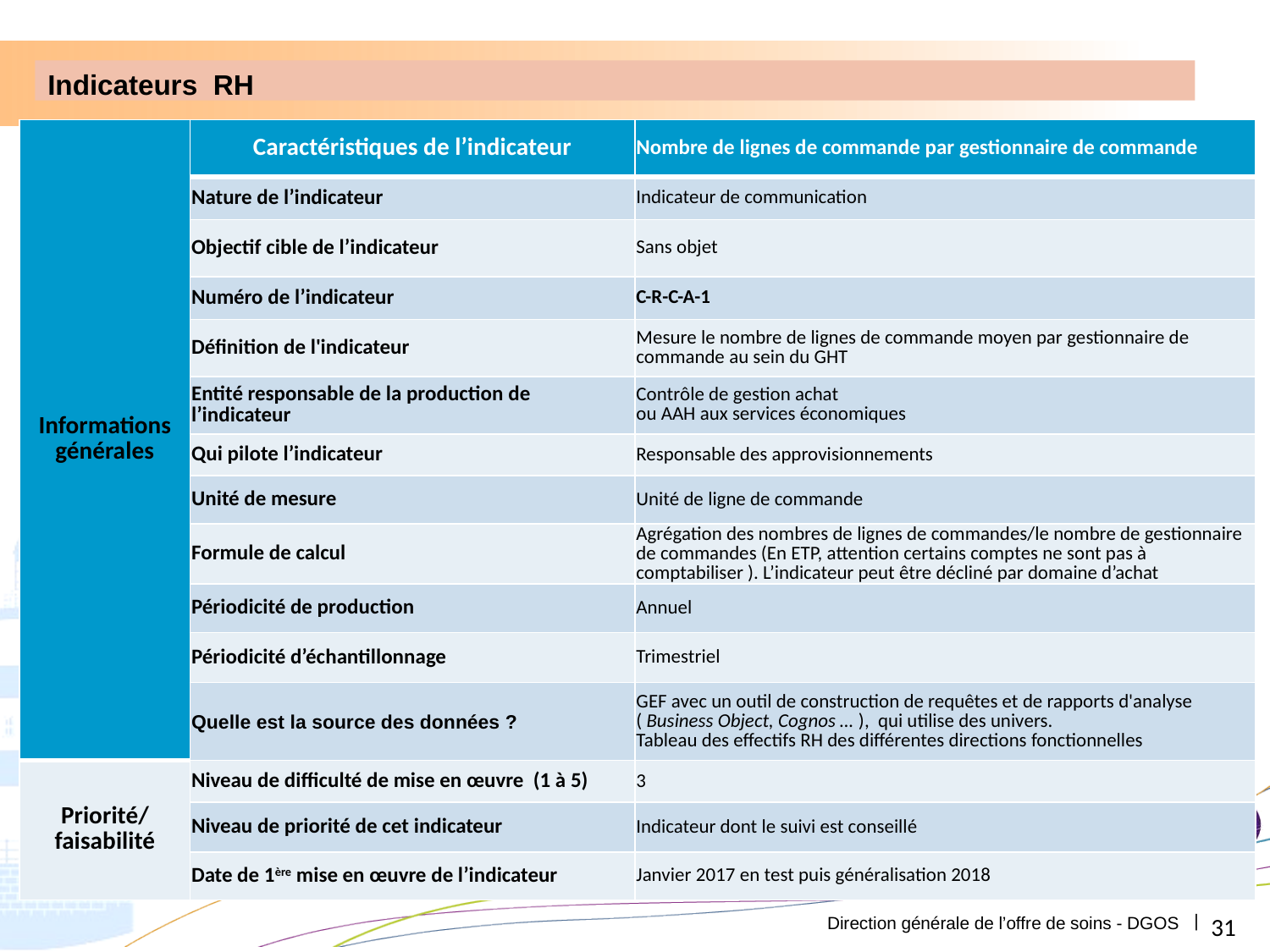

Indicateurs  RH
| Informations générales | Caractéristiques de l’indicateur | Nombre de lignes de commande par gestionnaire de commande |
| --- | --- | --- |
|  | Nature de l’indicateur | Indicateur de communication |
|  | Objectif cible de l’indicateur | Sans objet |
|  | Numéro de l’indicateur | C-R-C-A-1 |
|  | Définition de l'indicateur | Mesure le nombre de lignes de commande moyen par gestionnaire de commande au sein du GHT |
|  | Entité responsable de la production de l’indicateur | Contrôle de gestion achat ou AAH aux services économiques |
|  | Qui pilote l’indicateur | Responsable des approvisionnements |
|  | Unité de mesure | Unité de ligne de commande |
|  | Formule de calcul | Agrégation des nombres de lignes de commandes/le nombre de gestionnaire de commandes (En ETP, attention certains comptes ne sont pas à comptabiliser ). L’indicateur peut être décliné par domaine d’achat |
|  | Périodicité de production | Annuel |
|  | Périodicité d’échantillonnage | Trimestriel |
|  | Quelle est la source des données ? | GEF avec un outil de construction de requêtes et de rapports d'analyse ( Business Object, Cognos … ), qui utilise des univers. Tableau des effectifs RH des différentes directions fonctionnelles |
| Priorité/ faisabilité | Niveau de difficulté de mise en œuvre (1 à 5) | 3 |
|  | Niveau de priorité de cet indicateur | Indicateur dont le suivi est conseillé |
|  | Date de 1ère mise en œuvre de l’indicateur | Janvier 2017 en test puis généralisation 2018 |
31